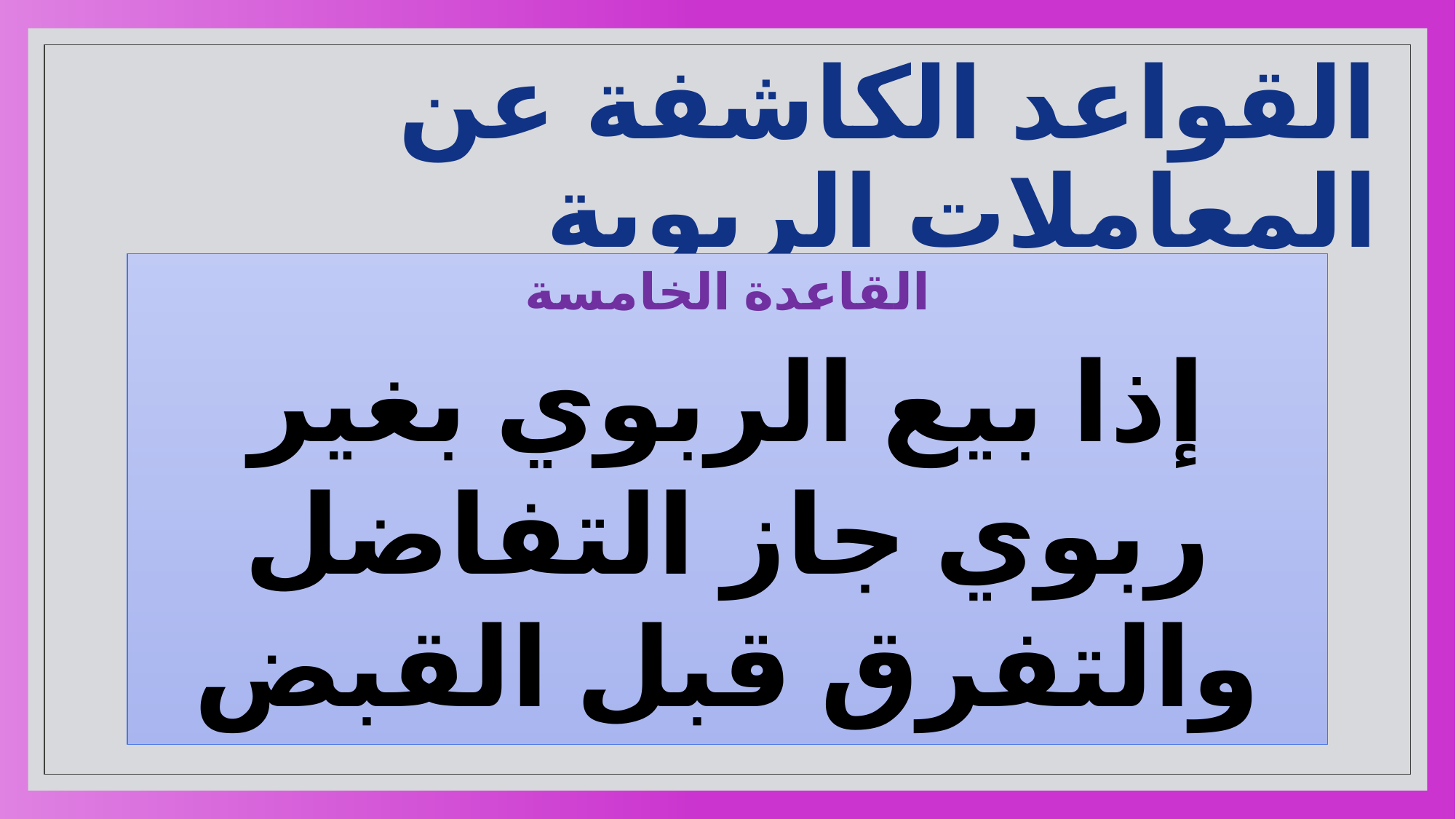

# القواعد الكاشفة عن المعاملات الربوية
القاعدة الخامسة
إذا بيع الربوي بغير ربوي جاز التفاضل والتفرق قبل القبض